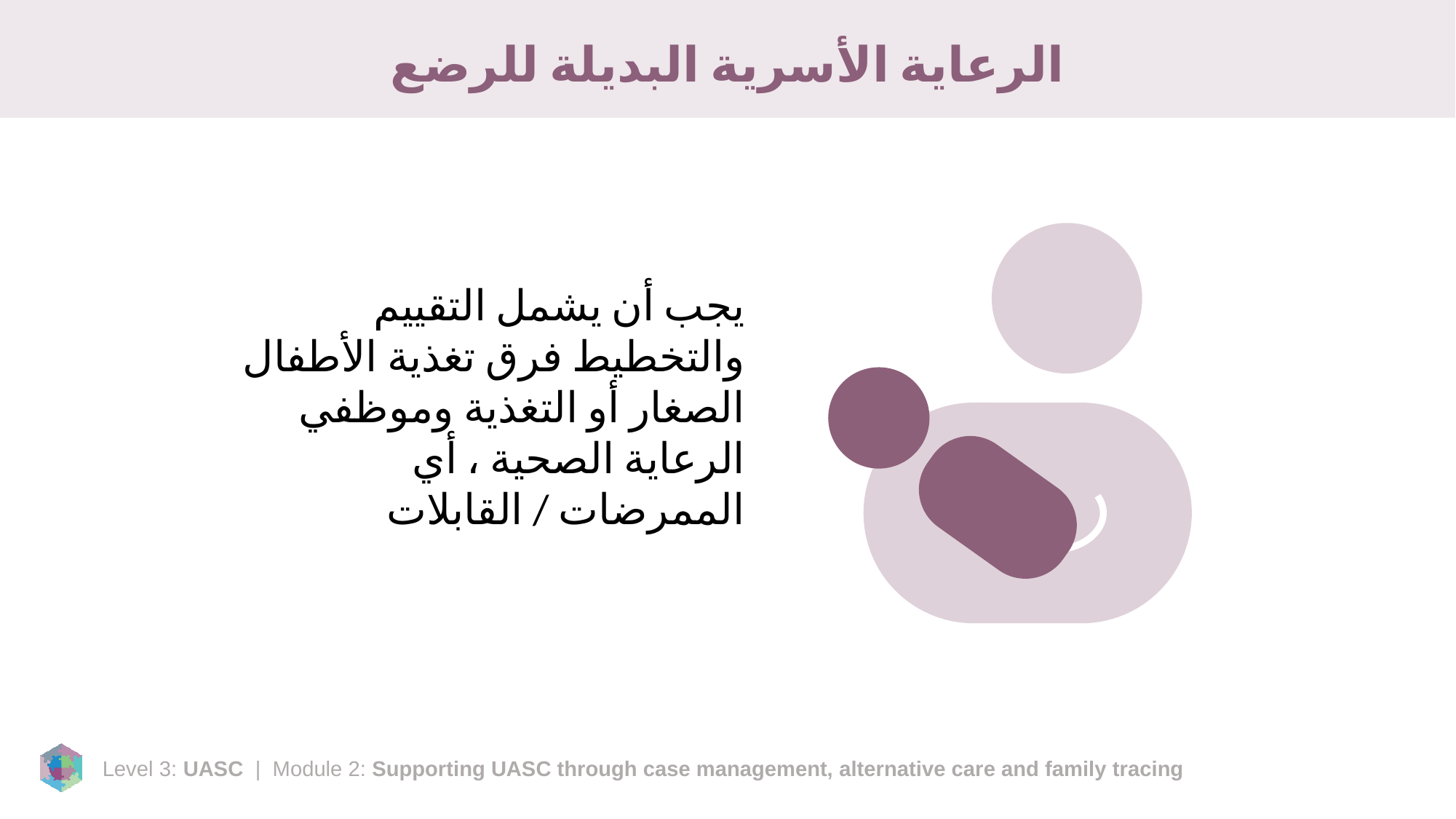

# الرعاية الأسرية البديلة للرضع

يجب أن يشمل التقييم والتخطيط فرق تغذية الأطفال الصغار أو التغذية وموظفي الرعاية الصحية ، أي الممرضات / القابلات